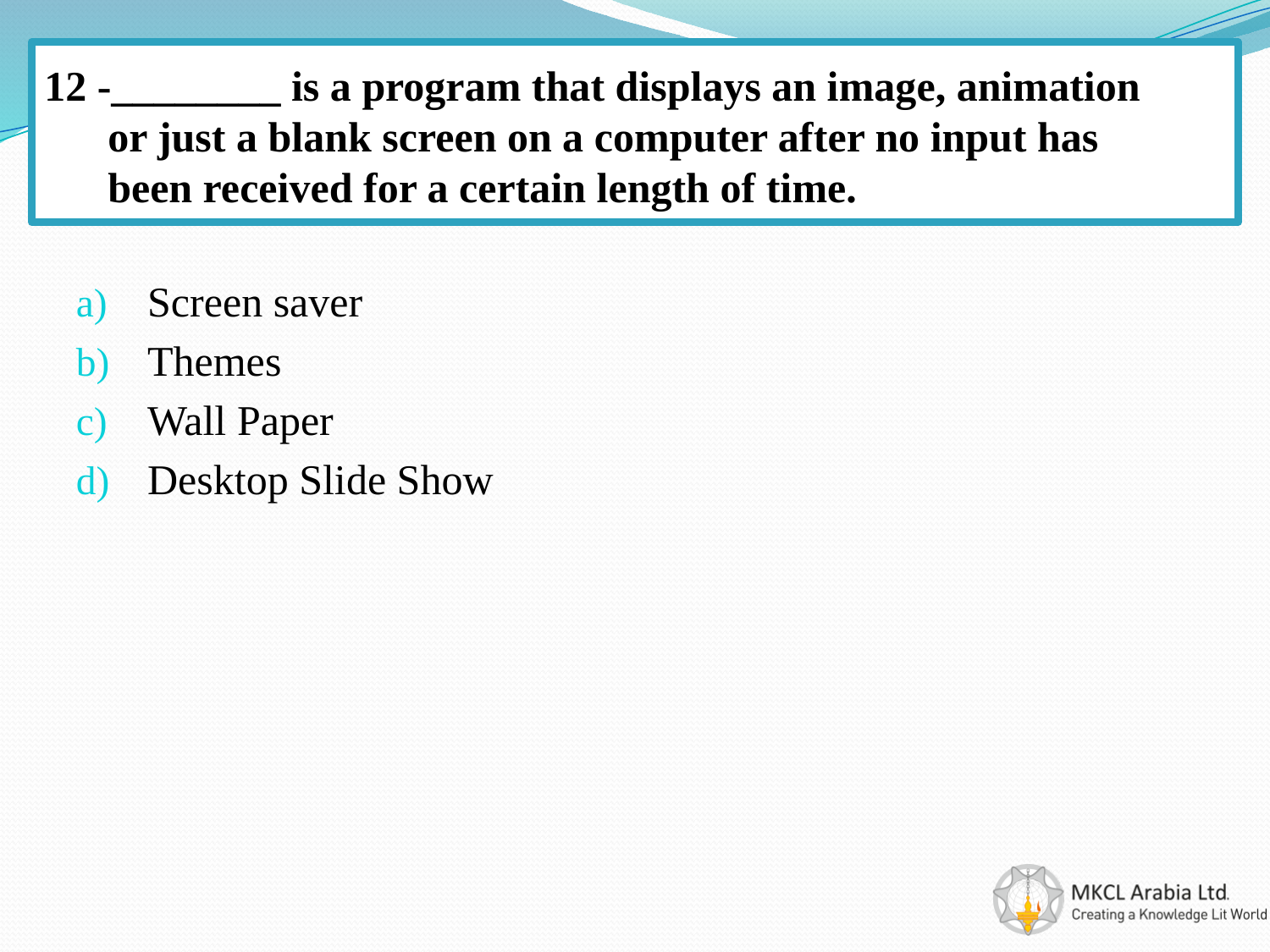

# 12 -________ is a program that displays an image, animation or just a blank screen on a computer after no input has been received for a certain length of time.
Screen saver
Themes
Wall Paper
Desktop Slide Show